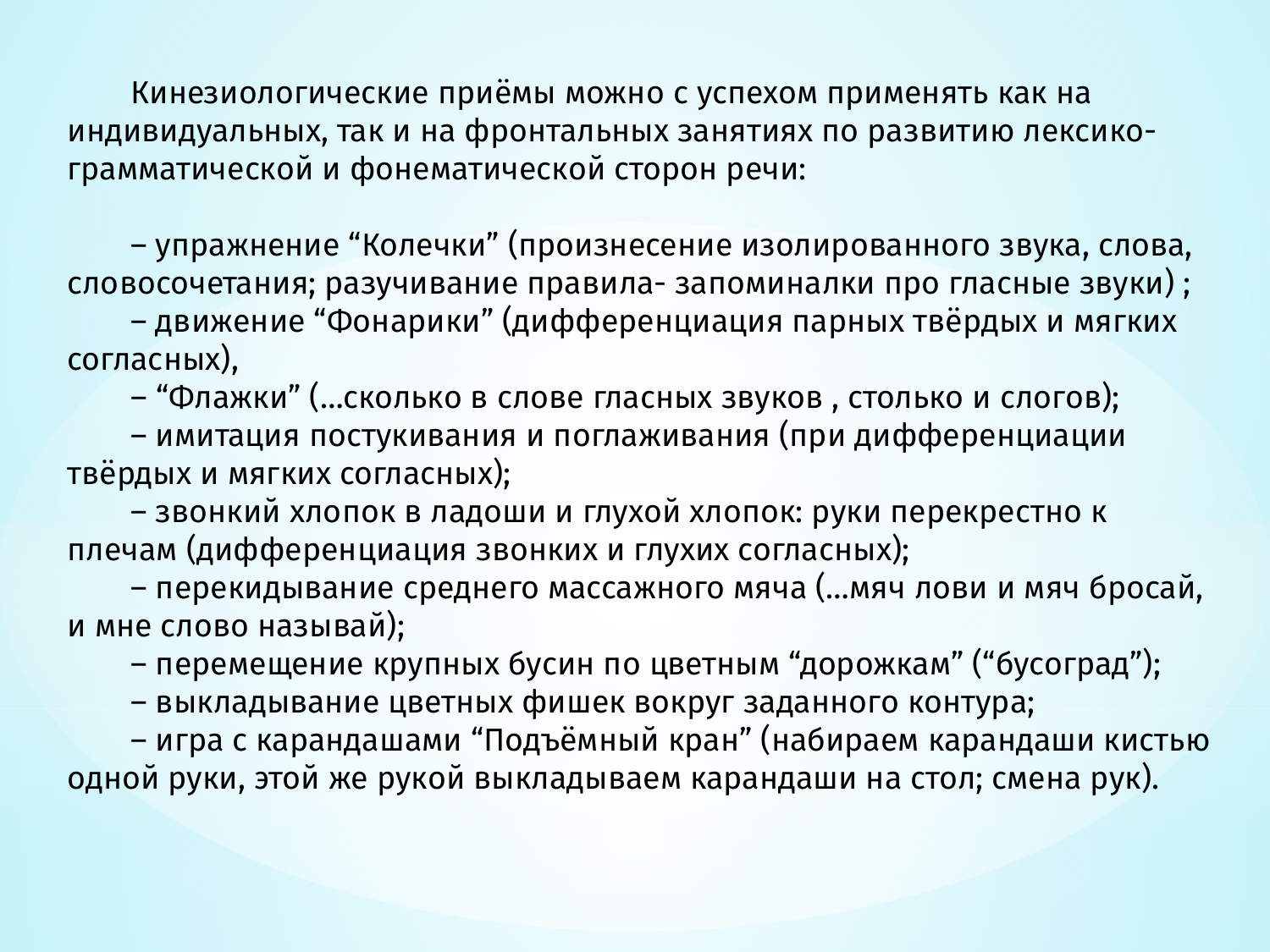

Кинезиологические приёмы можно с успехом применять как на индивидуальных, так и на фронтальных занятиях по развитию лексико-грамматической и фонематической сторон речи:

– упражнение “Колечки” (произнесение изолированного звука, слова, словосочетания; разучивание правила- запоминалки про гласные звуки) ;
– движение “Фонарики” (дифференциация парных твёрдых и мягких согласных),
– “Флажки” (…сколько в слове гласных звуков , столько и слогов);
– имитация постукивания и поглаживания (при дифференциации твёрдых и мягких согласных);
– звонкий хлопок в ладоши и глухой хлопок: руки перекрестно к плечам (дифференциация звонких и глухих согласных);
– перекидывание среднего массажного мяча (…мяч лови и мяч бросай, и мне слово называй);
– перемещение крупных бусин по цветным “дорожкам” (“бусоград”);
– выкладывание цветных фишек вокруг заданного контура;
– игра с карандашами “Подъёмный кран” (набираем карандаши кистью одной руки, этой же рукой выкладываем карандаши на стол; смена рук).